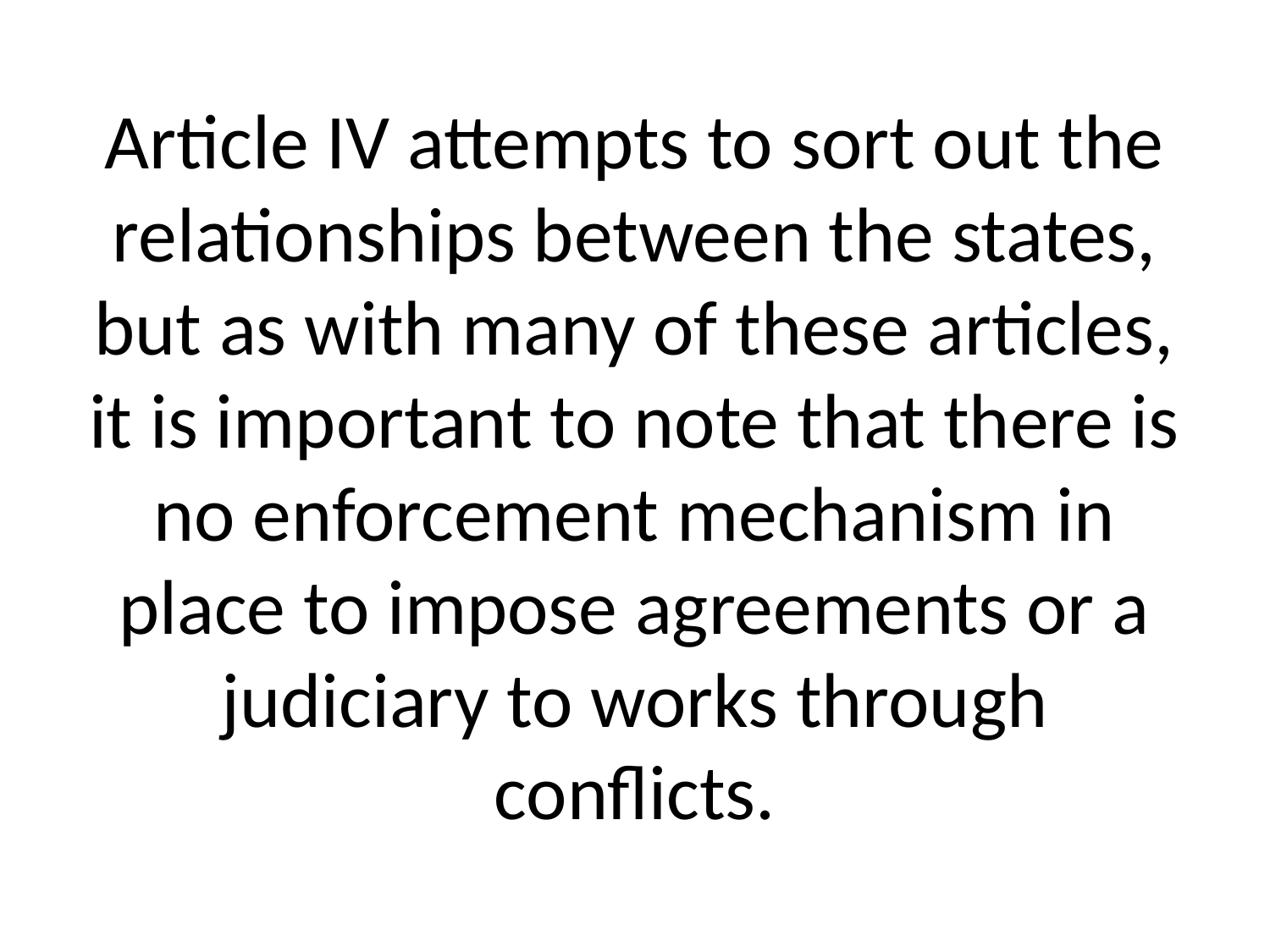

# Article IV attempts to sort out the relationships between the states, but as with many of these articles, it is important to note that there is no enforcement mechanism in place to impose agreements or a judiciary to works through conflicts.